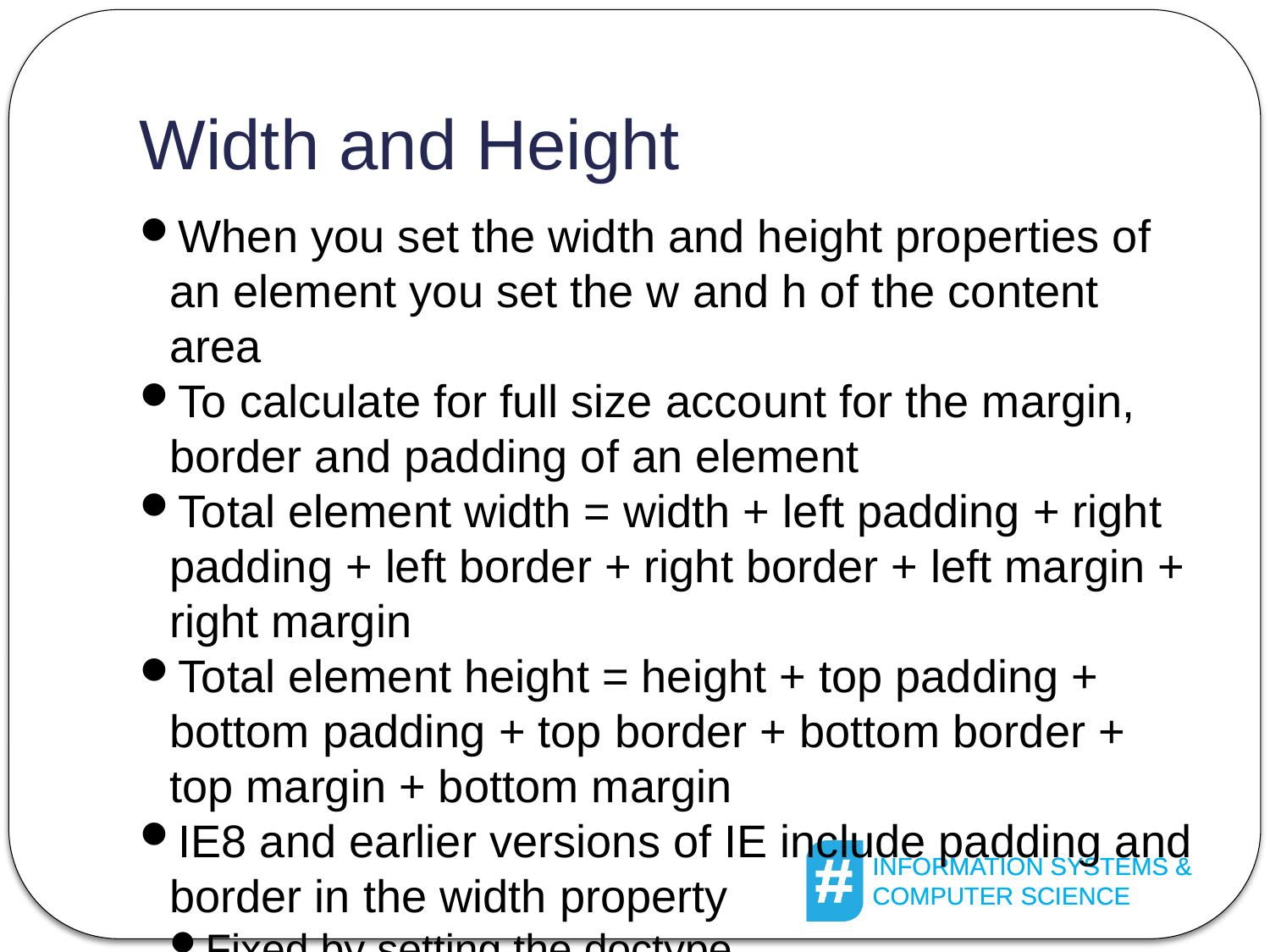

Width and Height
When you set the width and height properties of an element you set the w and h of the content area
To calculate for full size account for the margin, border and padding of an element
Total element width = width + left padding + right padding + left border + right border + left margin + right margin
Total element height = height + top padding + bottom padding + top border + bottom border + top margin + bottom margin
IE8 and earlier versions of IE include padding and border in the width property
Fixed by setting the doctype